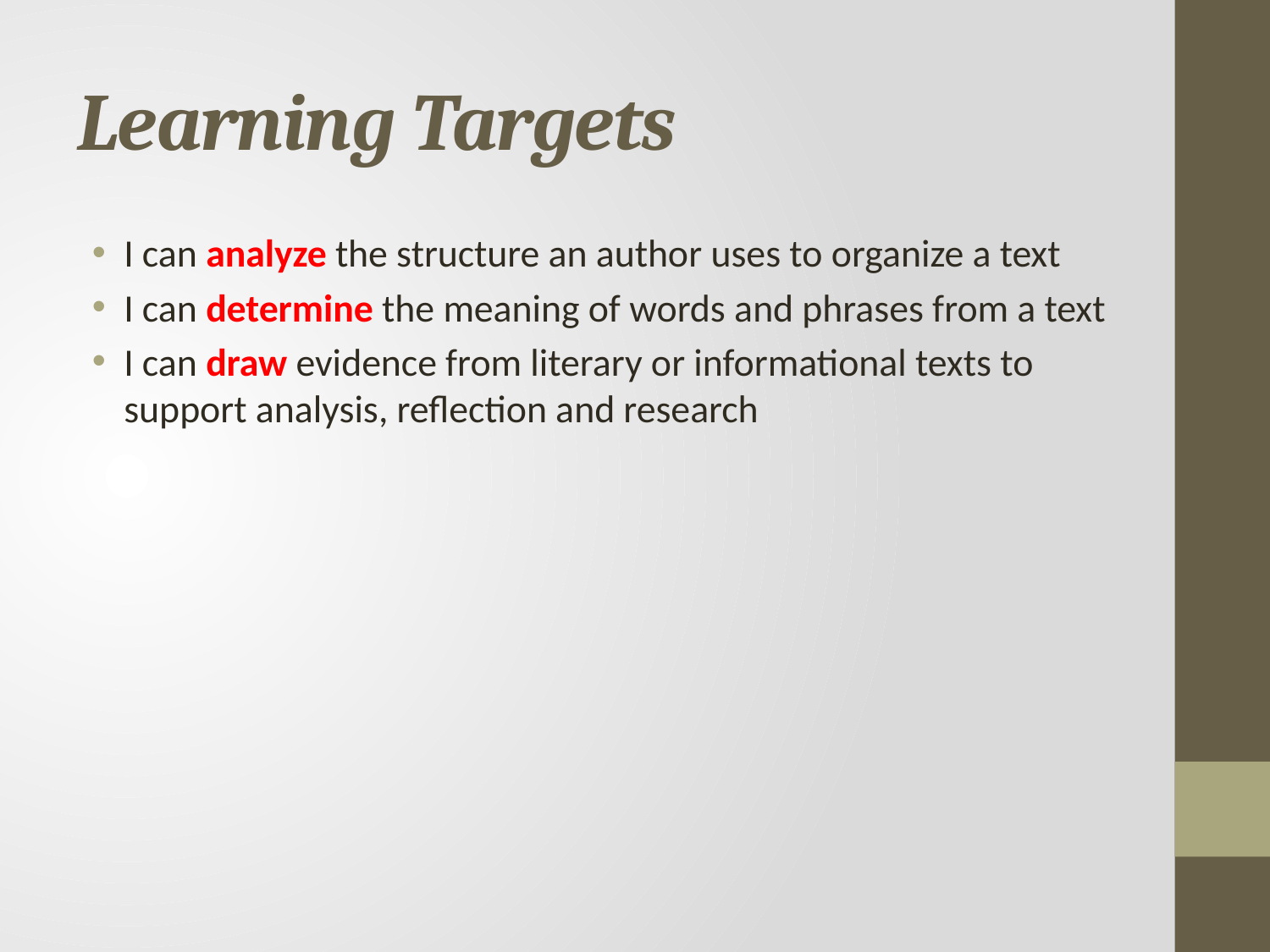

# Learning Targets
I can analyze the structure an author uses to organize a text
I can determine the meaning of words and phrases from a text
I can draw evidence from literary or informational texts to support analysis, reflection and research